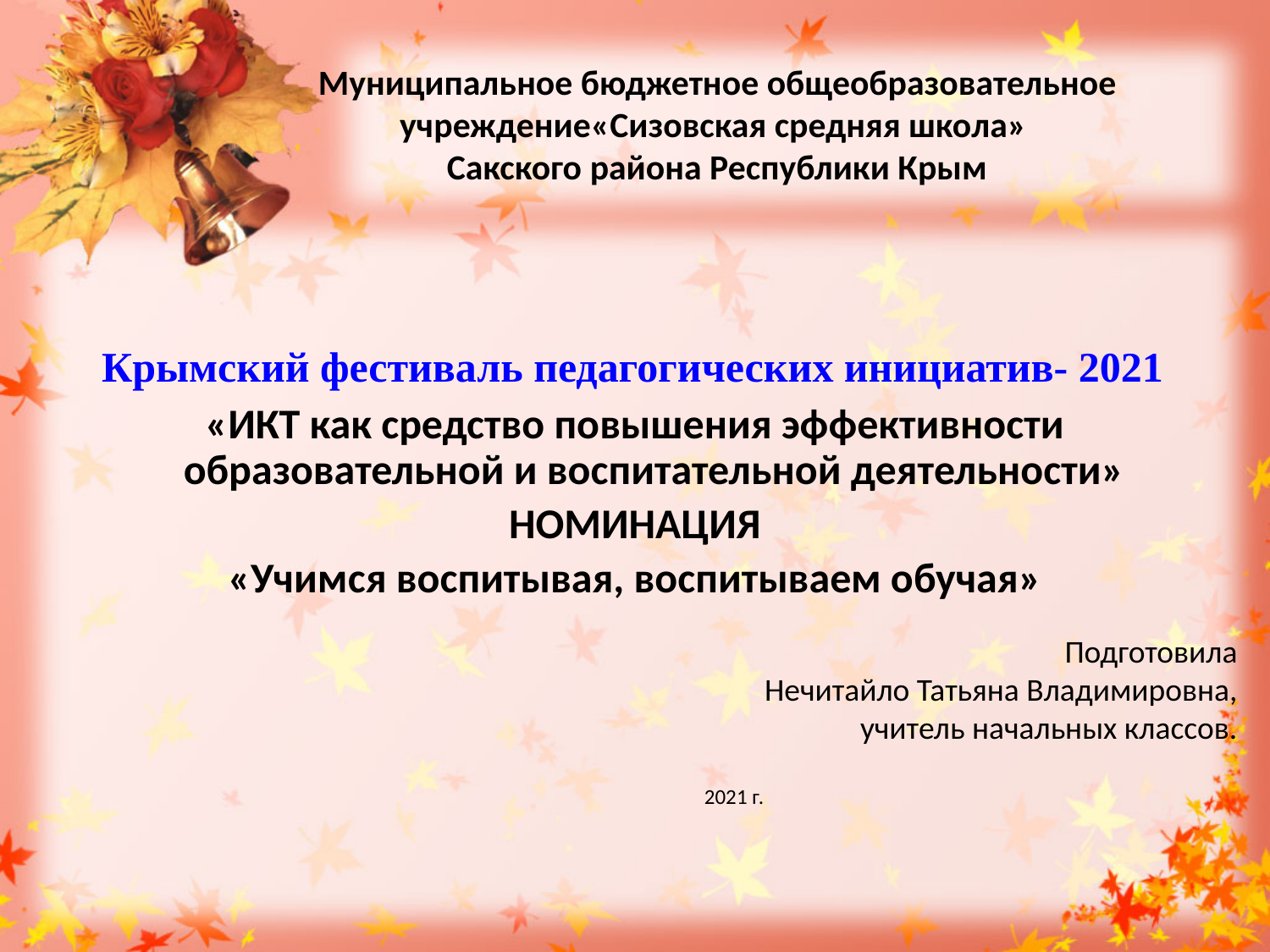

# Муниципальное бюджетное общеобразовательное учреждение«Сизовская средняя школа» Сакского района Республики Крым

 Крымский фестиваль педагогических инициатив- 2021
«ИКТ как средство повышения эффективности образовательной и воспитательной деятельности»
НОМИНАЦИЯ
«Учимся воспитывая, воспитываем обучая»

Подготовила
                               Нечитайло Татьяна Владимировна,
                                учитель начальных классов.

2021 г.